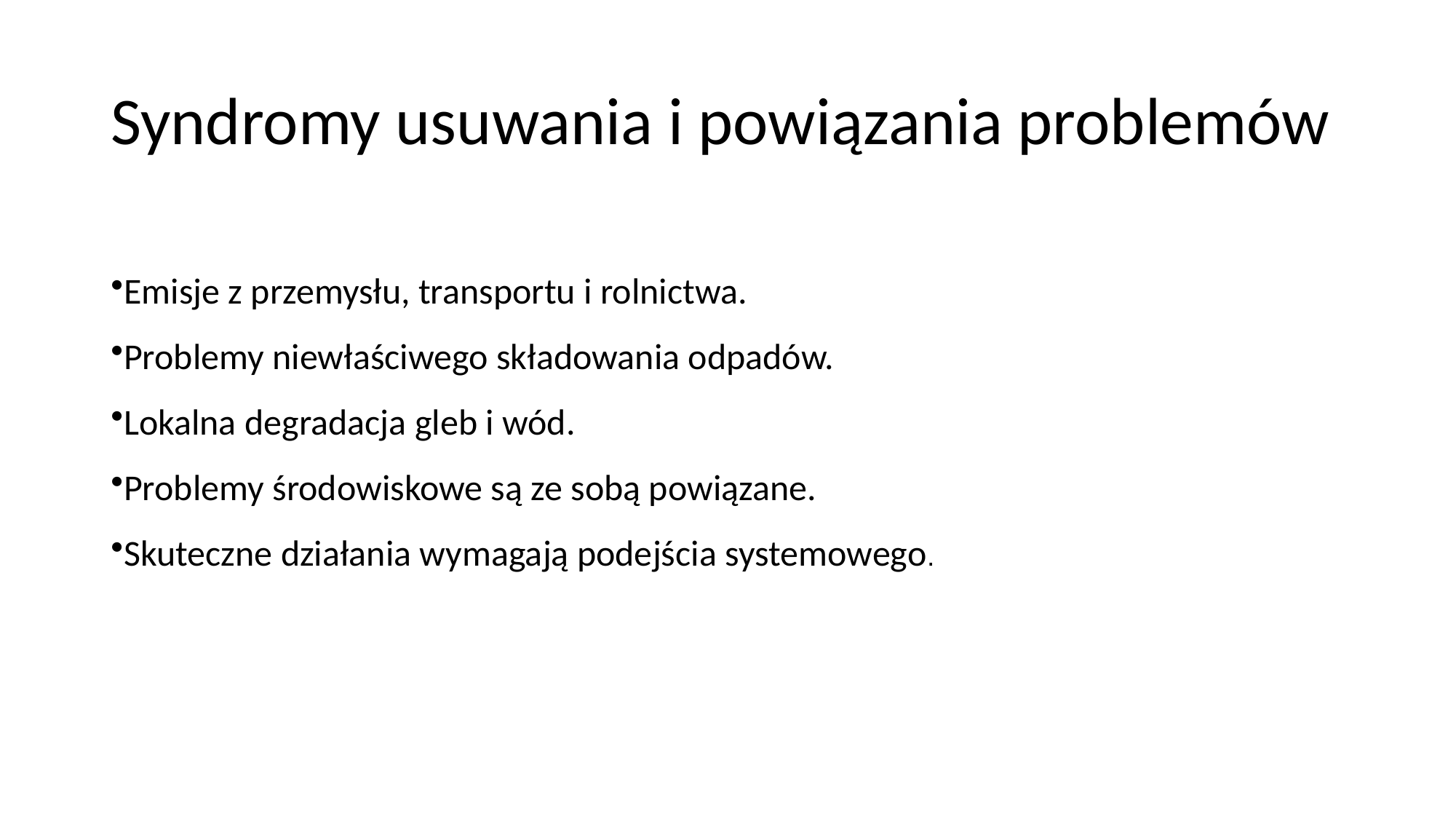

# Syndromy usuwania i powiązania problemów
Emisje z przemysłu, transportu i rolnictwa.
Problemy niewłaściwego składowania odpadów.
Lokalna degradacja gleb i wód.
Problemy środowiskowe są ze sobą powiązane.
Skuteczne działania wymagają podejścia systemowego.